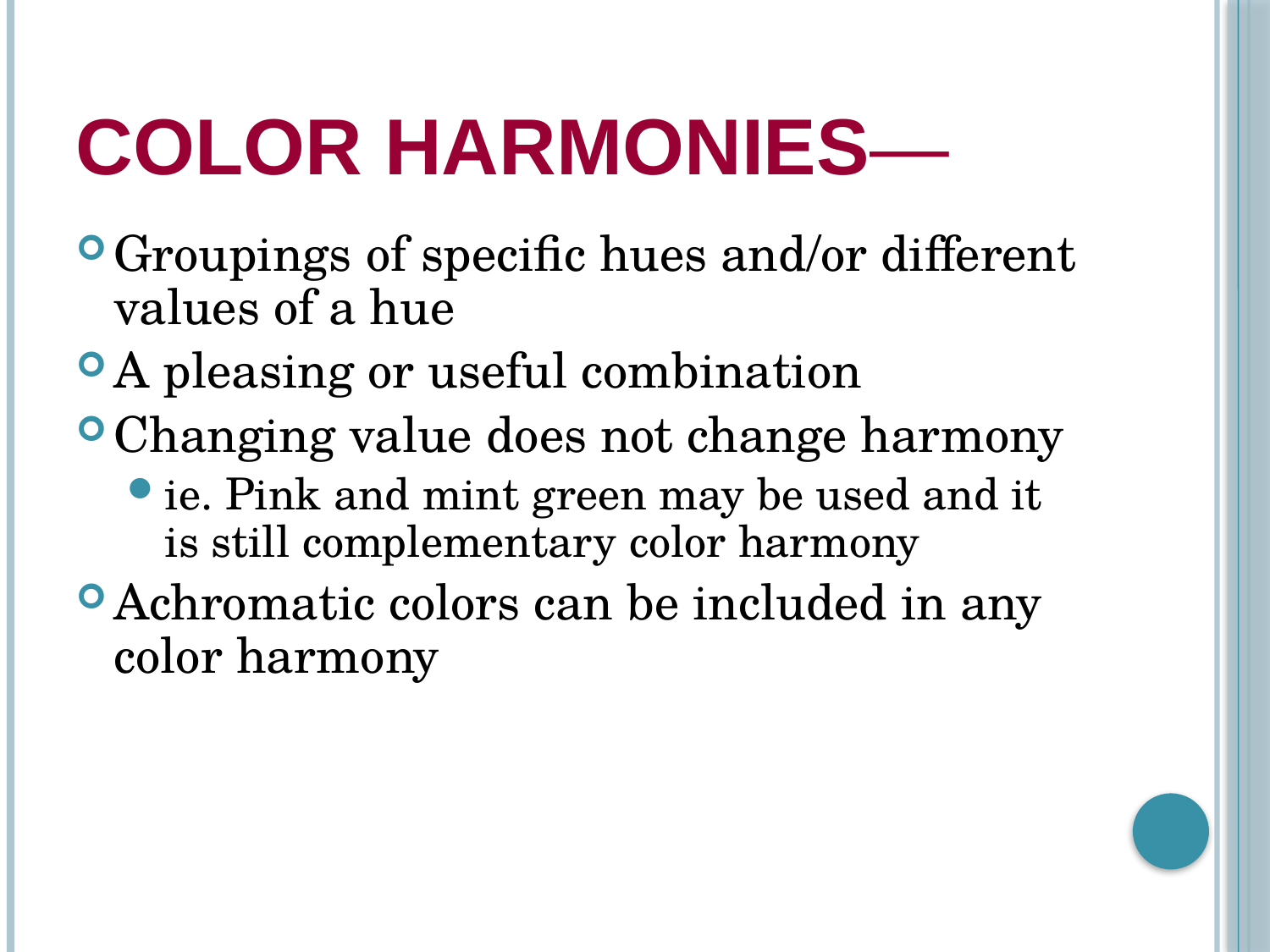

# Color harmonies—
Groupings of specific hues and/or different values of a hue
A pleasing or useful combination
Changing value does not change harmony
ie. Pink and mint green may be used and it is still complementary color harmony
Achromatic colors can be included in any color harmony